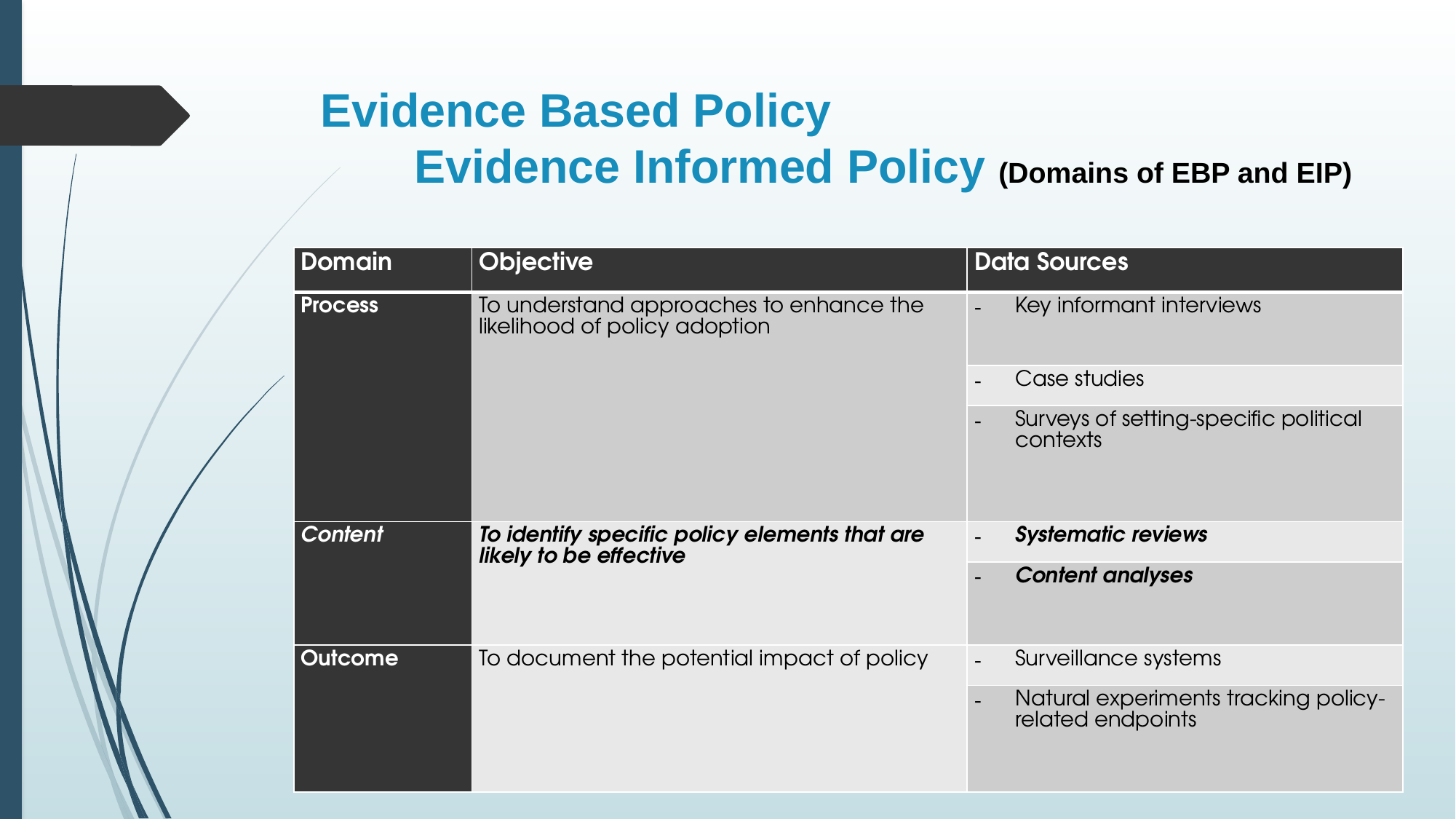

# Evidence Based Policy Evidence Informed Policy (Domains of EBP and EIP)
| Domain | Objective | Data Sources |
| --- | --- | --- |
| Process | To understand approaches to enhance the likelihood of policy adoption | Key informant interviews |
|  |  | Case studies |
|  |  | Surveys of setting-specific political contexts |
| Content | To identify specific policy elements that are likely to be effective | Systematic reviews |
|  |  | Content analyses |
| Outcome | To document the potential impact of policy | Surveillance systems |
|  |  | Natural experiments tracking policy-related endpoints |